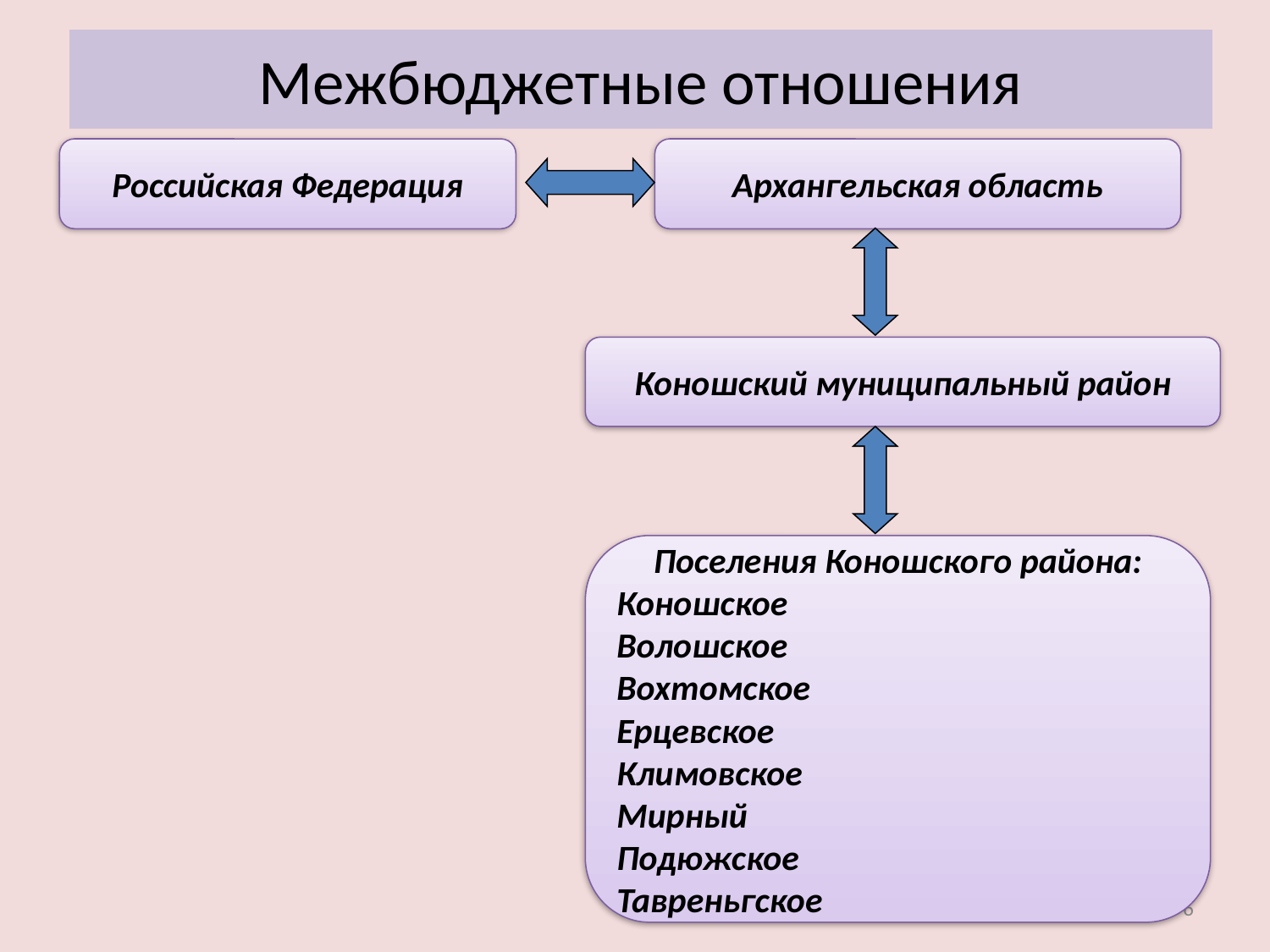

# Межбюджетные отношения
Российская Федерация
Архангельская область

Коношский муниципальный район

Поселения Коношского района:
Коношское
Волошское
Вохтомское
Ерцевское
Климовское
Мирный
Подюжское
Тавреньгское
6